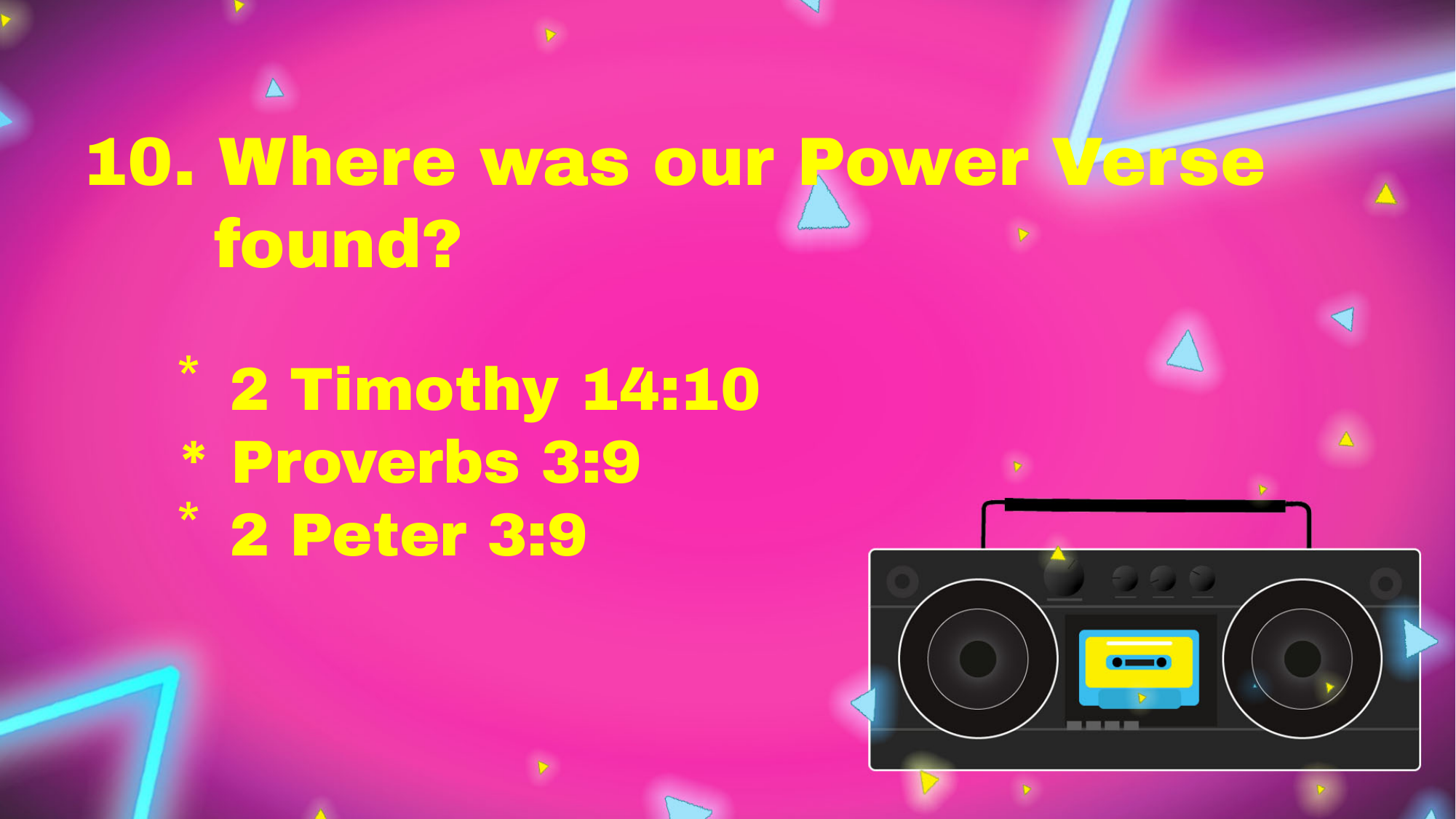

10. Where was our Power Verse
	 found?
2 Timothy 14:10
* Proverbs 3:9
2 Peter 3:9